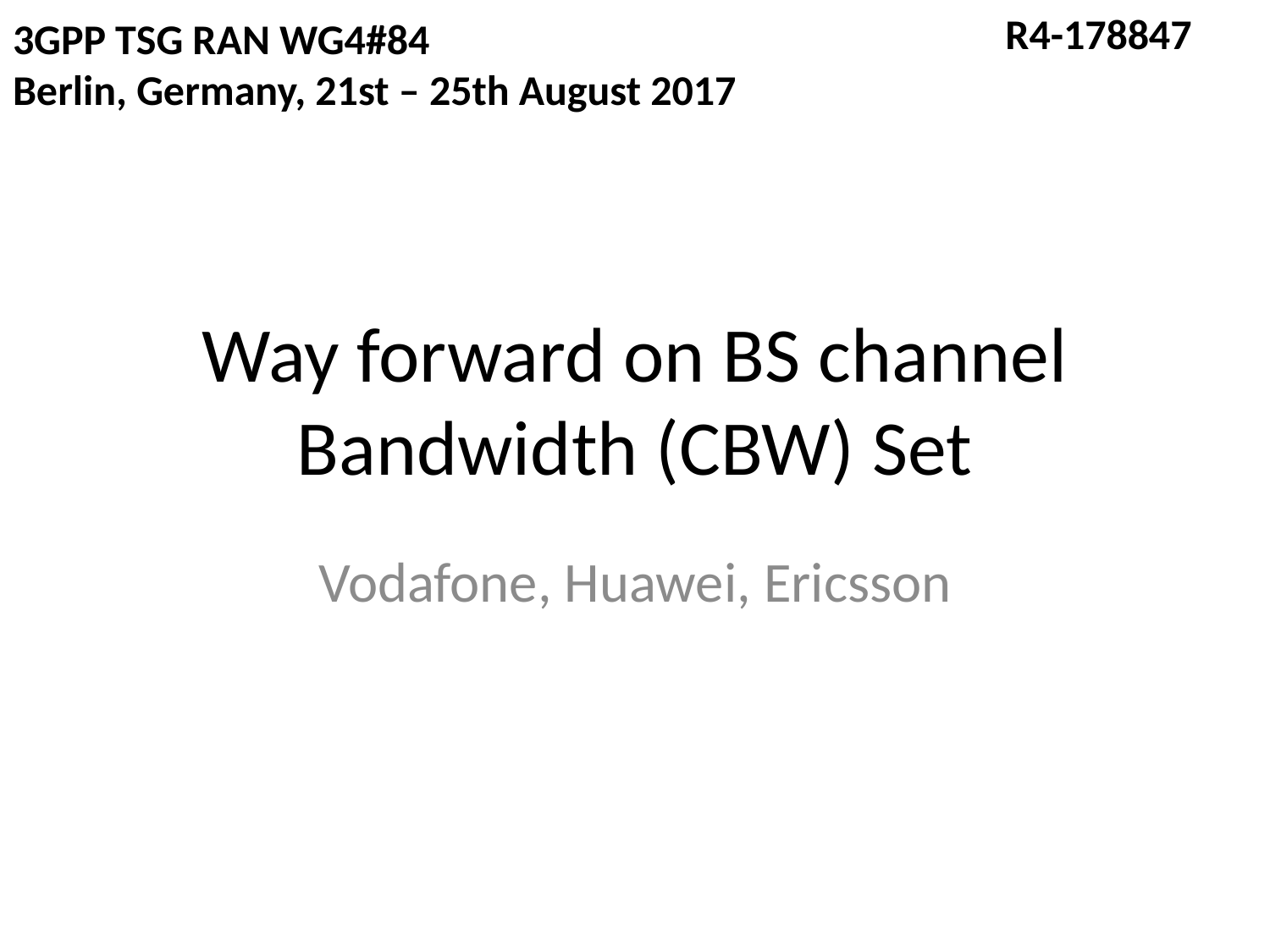

3GPP TSG RAN WG4#84
Berlin, Germany, 21st – 25th August 2017
R4-178847
# Way forward on BS channel Bandwidth (CBW) Set
Vodafone, Huawei, Ericsson